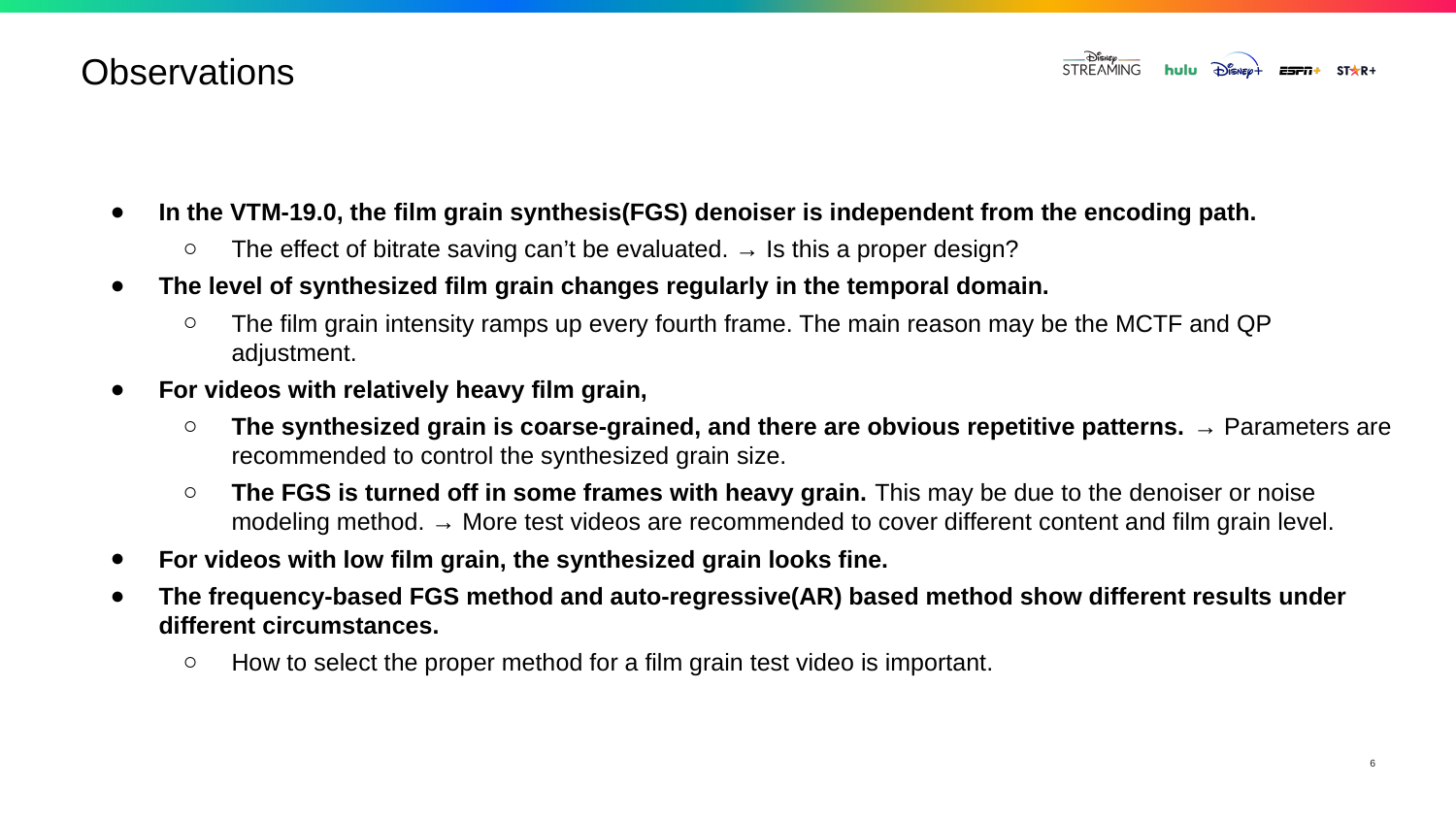

# Observations
In the VTM-19.0, the film grain synthesis(FGS) denoiser is independent from the encoding path.
The effect of bitrate saving can’t be evaluated. → Is this a proper design?
The level of synthesized film grain changes regularly in the temporal domain.
The film grain intensity ramps up every fourth frame. The main reason may be the MCTF and QP adjustment.
For videos with relatively heavy film grain,
The synthesized grain is coarse-grained, and there are obvious repetitive patterns. → Parameters are recommended to control the synthesized grain size.
The FGS is turned off in some frames with heavy grain. This may be due to the denoiser or noise modeling method. → More test videos are recommended to cover different content and film grain level.
For videos with low film grain, the synthesized grain looks fine.
The frequency-based FGS method and auto-regressive(AR) based method show different results under different circumstances.
How to select the proper method for a film grain test video is important.

6